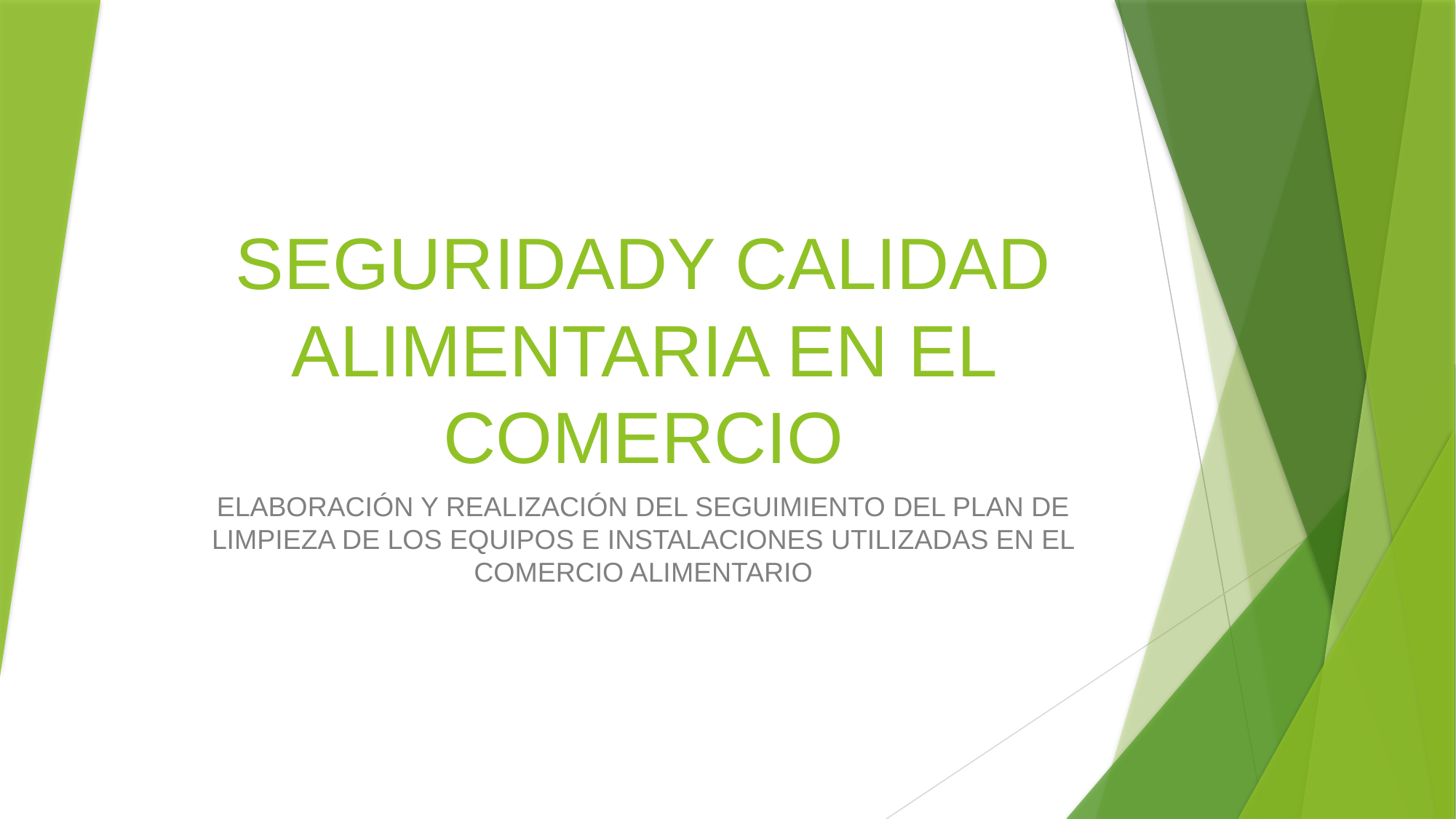

# SEGURIDADY CALIDAD ALIMENTARIA EN EL COMERCIO
ELABORACIÓN Y REALIZACIÓN DEL SEGUIMIENTO DEL PLAN DE LIMPIEZA DE LOS EQUIPOS E INSTALACIONES UTILIZADAS EN EL COMERCIO ALIMENTARIO